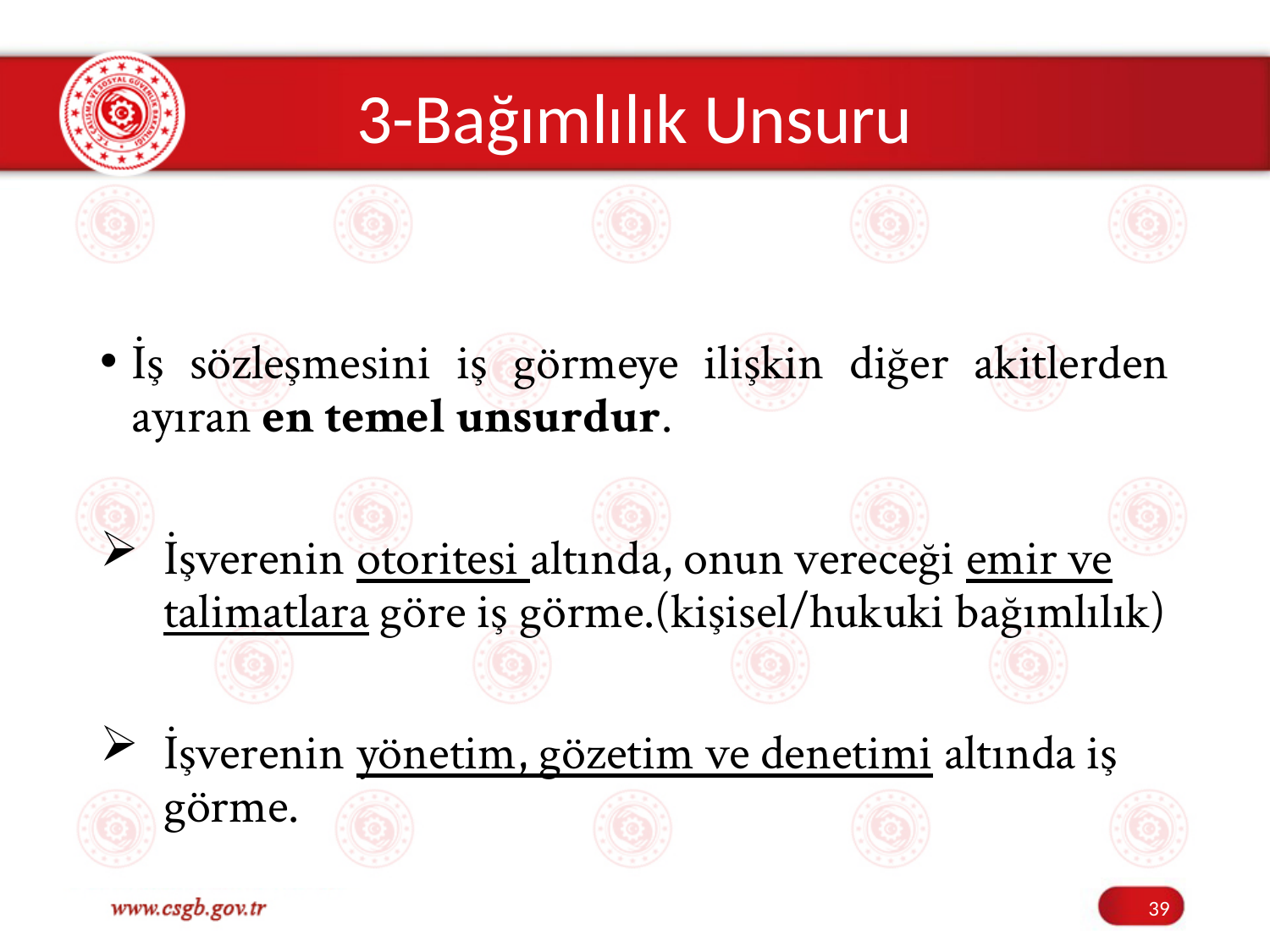

# 3-Bağımlılık Unsuru

İş sözleşmesini iş görmeye ilişkin diğer akitlerden ayıran en temel unsurdur.

İşverenin otoritesi altında, onun vereceği emir ve talimatlara göre iş görme.(kişisel/hukuki bağımlılık)

İşverenin yönetim, gözetim ve denetimi altında iş görme.

39